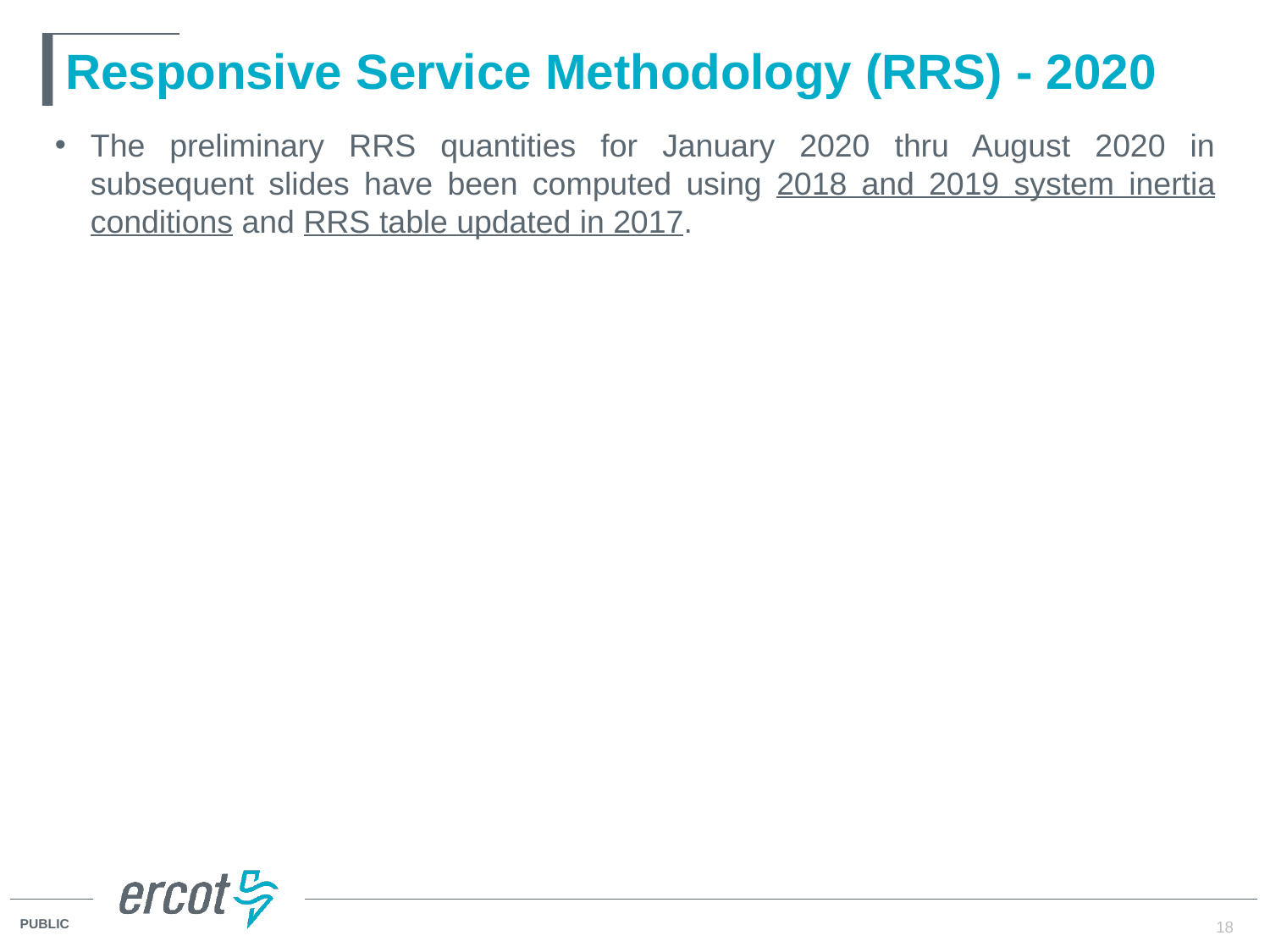

# Responsive Service Methodology (RRS) - 2020
The preliminary RRS quantities for January 2020 thru August 2020 in subsequent slides have been computed using 2018 and 2019 system inertia conditions and RRS table updated in 2017.